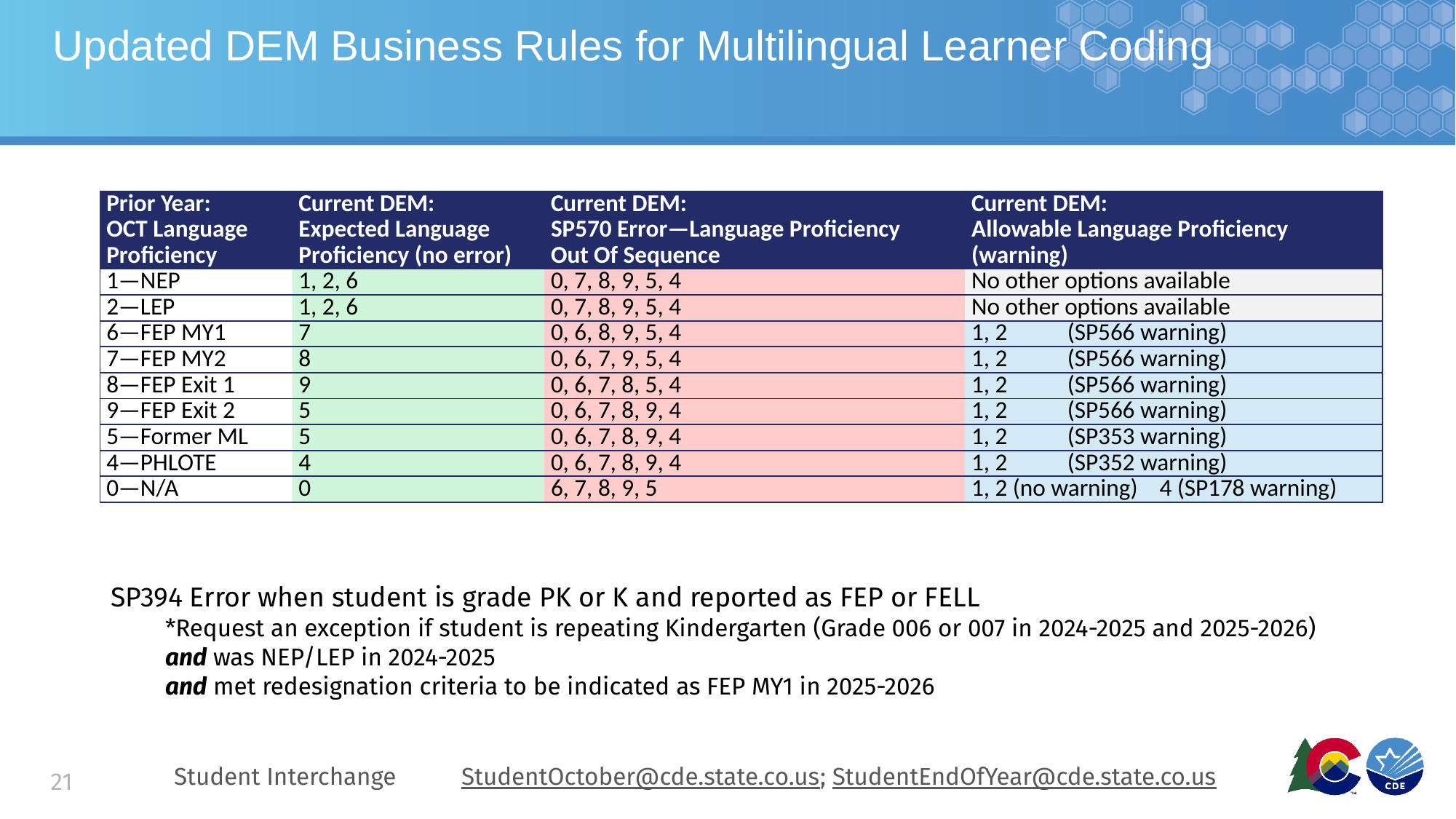

# Updated DEM Business Rules for Multilingual Learner Coding
| Prior Year: OCT Language Proficiency | Current DEM: Expected Language Proficiency (no error) | Current DEM: SP570 Error—Language Proficiency Out Of Sequence | Current DEM: Allowable Language Proficiency (warning) |
| --- | --- | --- | --- |
| 1—NEP | 1, 2, 6 | 0, 7, 8, 9, 5, 4 | No other options available |
| 2—LEP | 1, 2, 6 | 0, 7, 8, 9, 5, 4 | No other options available |
| 6—FEP MY1 | 7 | 0, 6, 8, 9, 5, 4 | 1, 2 (SP566 warning) |
| 7—FEP MY2 | 8 | 0, 6, 7, 9, 5, 4 | 1, 2 (SP566 warning) |
| 8—FEP Exit 1 | 9 | 0, 6, 7, 8, 5, 4 | 1, 2 (SP566 warning) |
| 9—FEP Exit 2 | 5 | 0, 6, 7, 8, 9, 4 | 1, 2 (SP566 warning) |
| 5—Former ML | 5 | 0, 6, 7, 8, 9, 4 | 1, 2 (SP353 warning) |
| 4—PHLOTE | 4 | 0, 6, 7, 8, 9, 4 | 1, 2 (SP352 warning) |
| 0—N/A | 0 | 6, 7, 8, 9, 5 | 1, 2 (no warning) 4 (SP178 warning) |
SP394 Error when student is grade PK or K and reported as FEP or FELL
*Request an exception if student is repeating Kindergarten (Grade 006 or 007 in 2024-2025 and 2025-2026)
and was NEP/LEP in 2024-2025
and met redesignation criteria to be indicated as FEP MY1 in 2025-2026
Student Interchange
StudentOctober@cde.state.co.us; StudentEndOfYear@cde.state.co.us
21